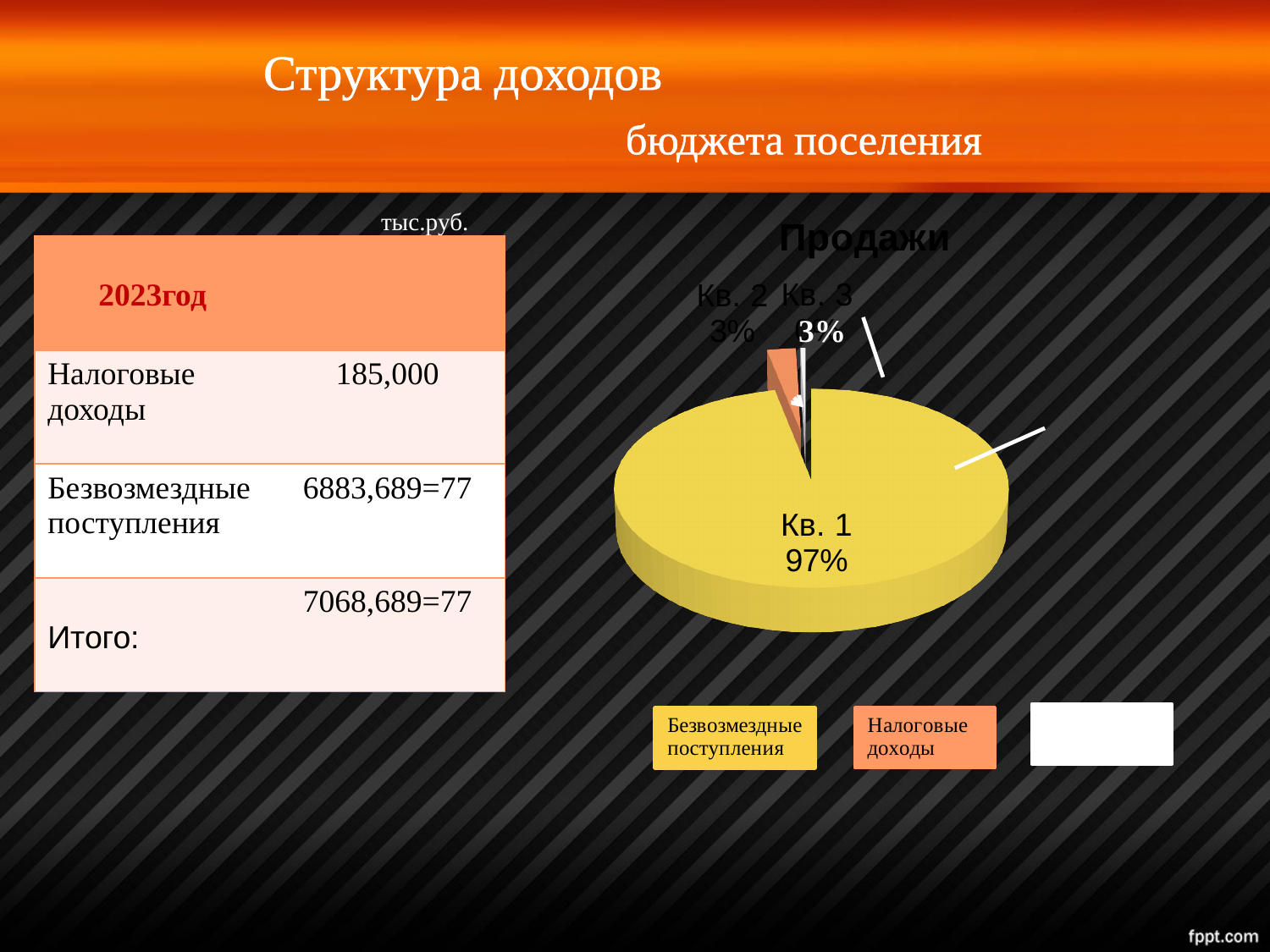

бюджета поселения
# Структура доходов

[unsupported chart]

тыс.руб.
| 2023год |  |
| --- | --- |
| Налоговые доходы | 185,000 |
| Безвозмездные поступления | 6883,689=77 |
| Итого: | 7068,689=77 |